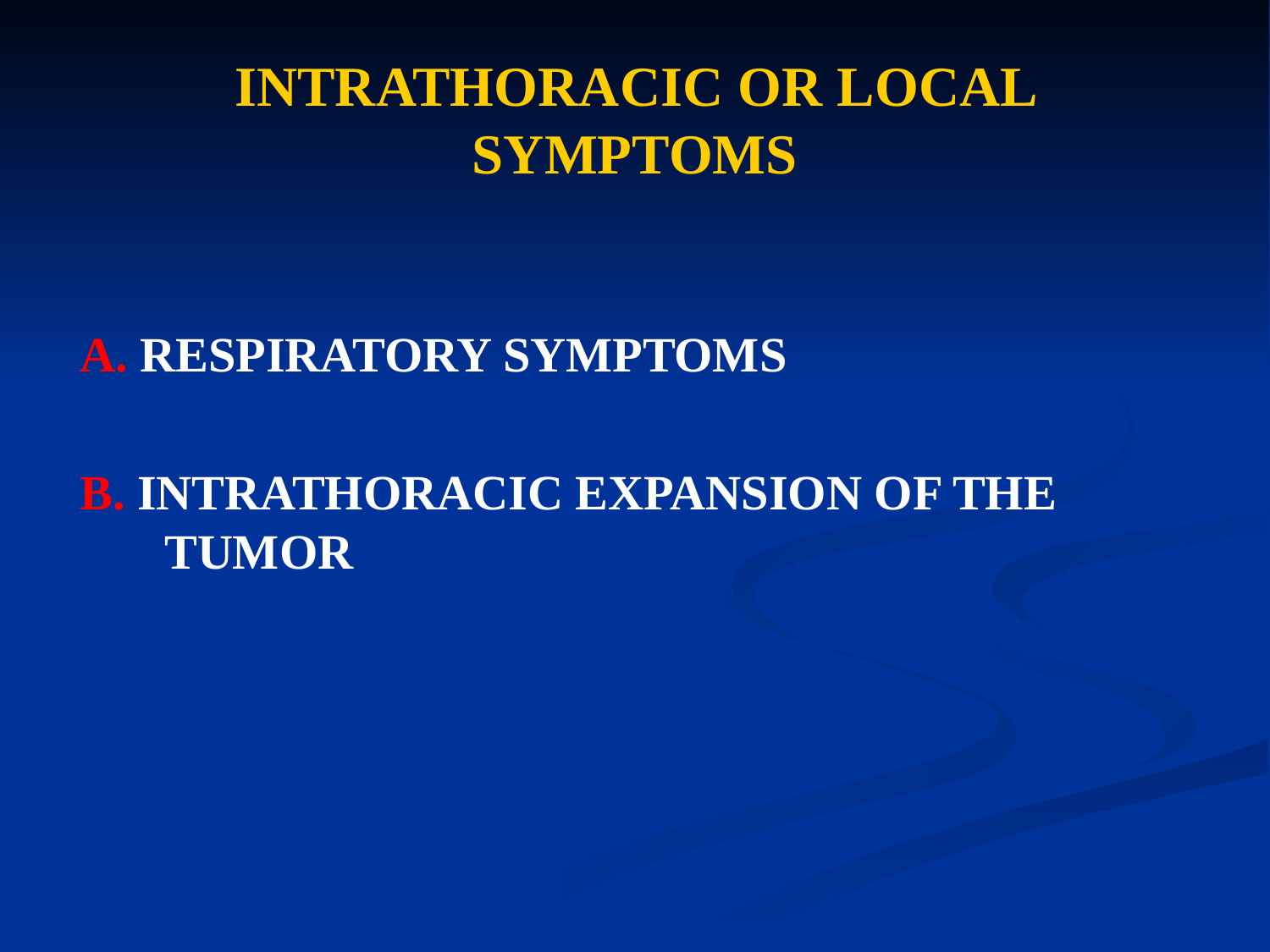

# INTRATHORACIC OR LOCAL SYMPTOMS
A. RESPIRATORY SYMPTOMS

B. INTRATHORACIC EXPANSION OF THE TUMOR